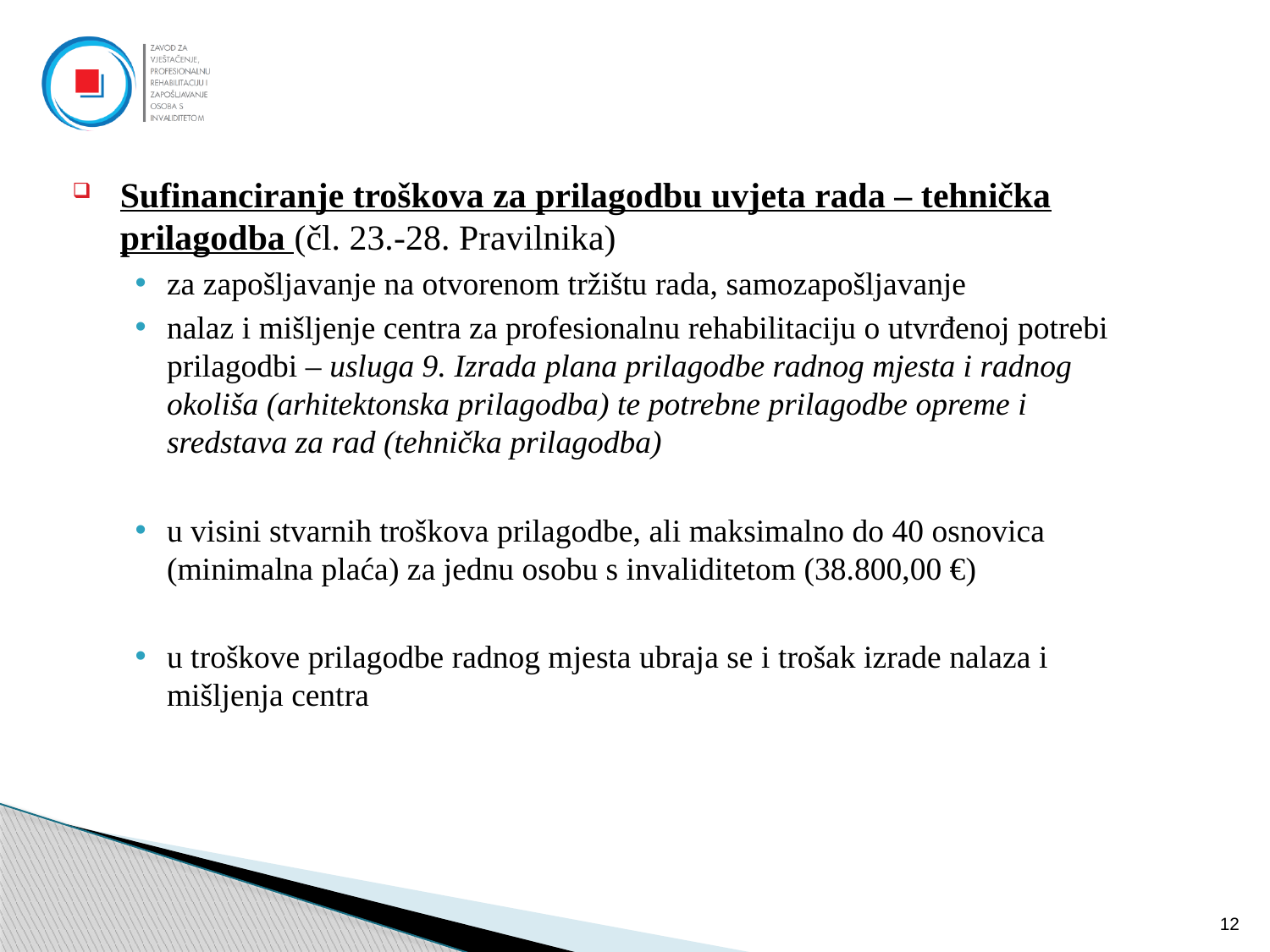

Sufinanciranje troškova za prilagodbu uvjeta rada – tehnička prilagodba (čl. 23.-28. Pravilnika)
za zapošljavanje na otvorenom tržištu rada, samozapošljavanje
nalaz i mišljenje centra za profesionalnu rehabilitaciju o utvrđenoj potrebi prilagodbi – usluga 9. Izrada plana prilagodbe radnog mjesta i radnog okoliša (arhitektonska prilagodba) te potrebne prilagodbe opreme i sredstava za rad (tehnička prilagodba)

u visini stvarnih troškova prilagodbe, ali maksimalno do 40 osnovica (minimalna plaća) za jednu osobu s invaliditetom (38.800,00 €)

u troškove prilagodbe radnog mjesta ubraja se i trošak izrade nalaza i mišljenja centra

12